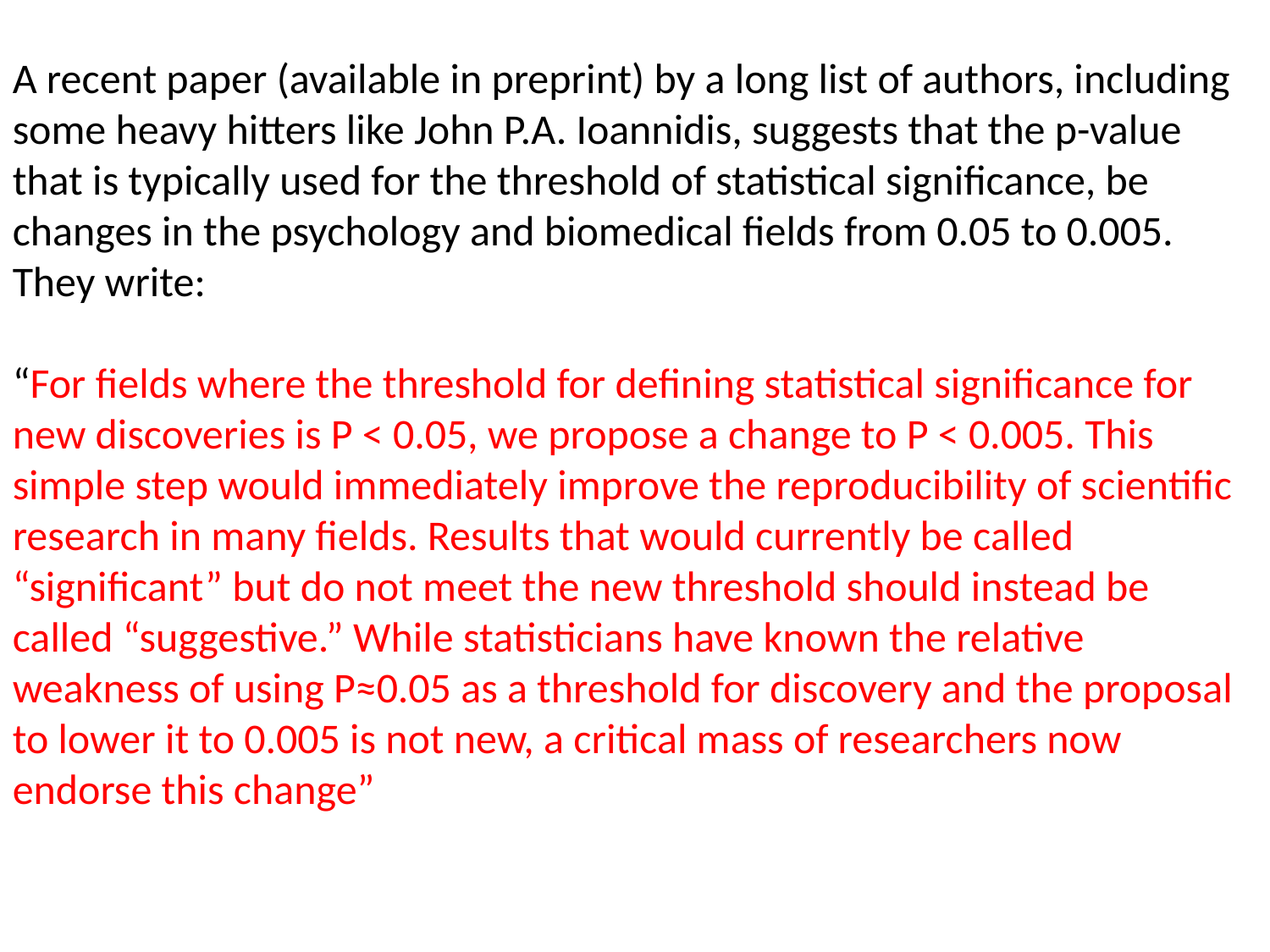

A recent paper (available in preprint) by a long list of authors, including some heavy hitters like John P.A. Ioannidis, suggests that the p-value that is typically used for the threshold of statistical significance, be changes in the psychology and biomedical fields from 0.05 to 0.005. They write:

“For fields where the threshold for defining statistical significance for new discoveries is P < 0.05, we propose a change to P < 0.005. This simple step would immediately improve the reproducibility of scientific research in many fields. Results that would currently be called “significant” but do not meet the new threshold should instead be called “suggestive.” While statisticians have known the relative weakness of using P≈0.05 as a threshold for discovery and the proposal to lower it to 0.005 is not new, a critical mass of researchers now endorse this change”